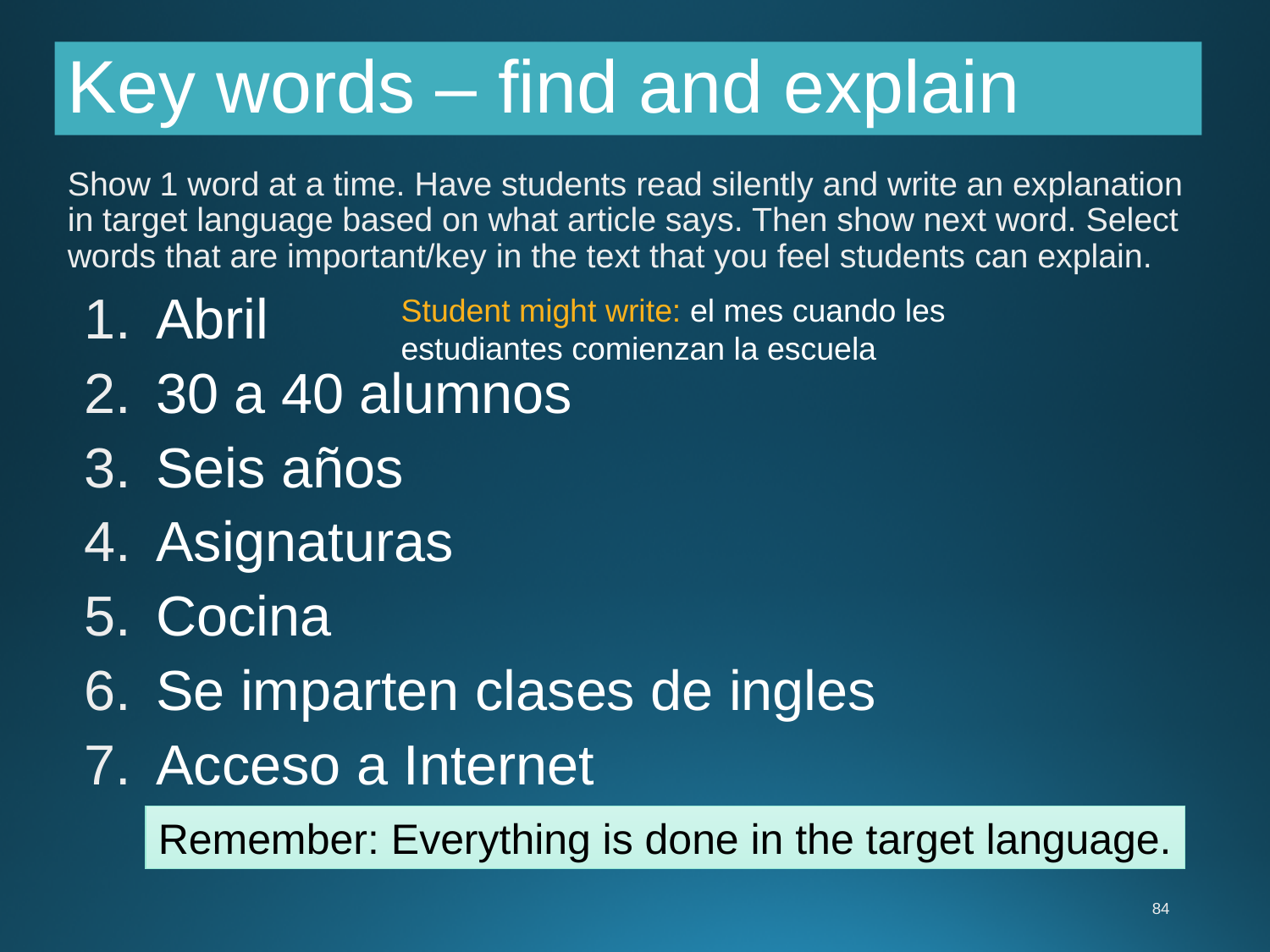

# Key words – find and explain
Show 1 word at a time. Have students read silently and write an explanation in target language based on what article says. Then show next word. Select words that are important/key in the text that you feel students can explain.
Abril
30 a 40 alumnos
Seis años
Asignaturas
Cocina
Se imparten clases de ingles
Acceso a Internet
Student might write: el mes cuando les estudiantes comienzan la escuela
Remember: Everything is done in the target language.
84